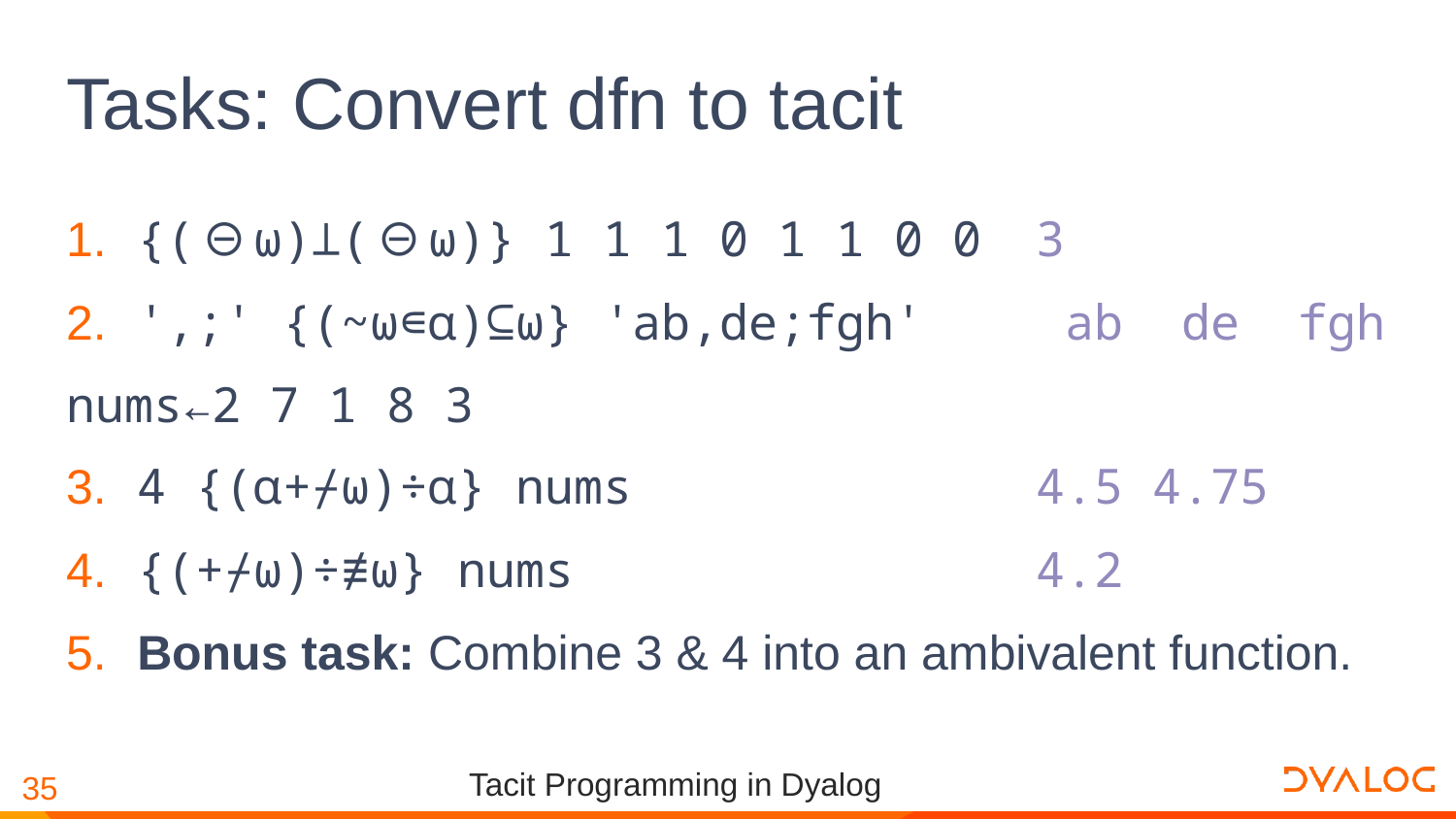

# Tasks: Convert dfn to tacit
 {(⊖⍵)⊥(⊖⍵)} 1 1 1 0 1 1 0 0
 ',;' {(~⍵∊⍺)⊆⍵} 'ab,de;fgh'
nums←2 7 1 8 3
 4 {(⍺+⌿⍵)÷⍺} nums
 {(+⌿⍵)÷≢⍵} nums
 Bonus task: Combine 3 & 4 into an ambivalent function.
3
 ab  de  fgh

4.5 4.75
4.2